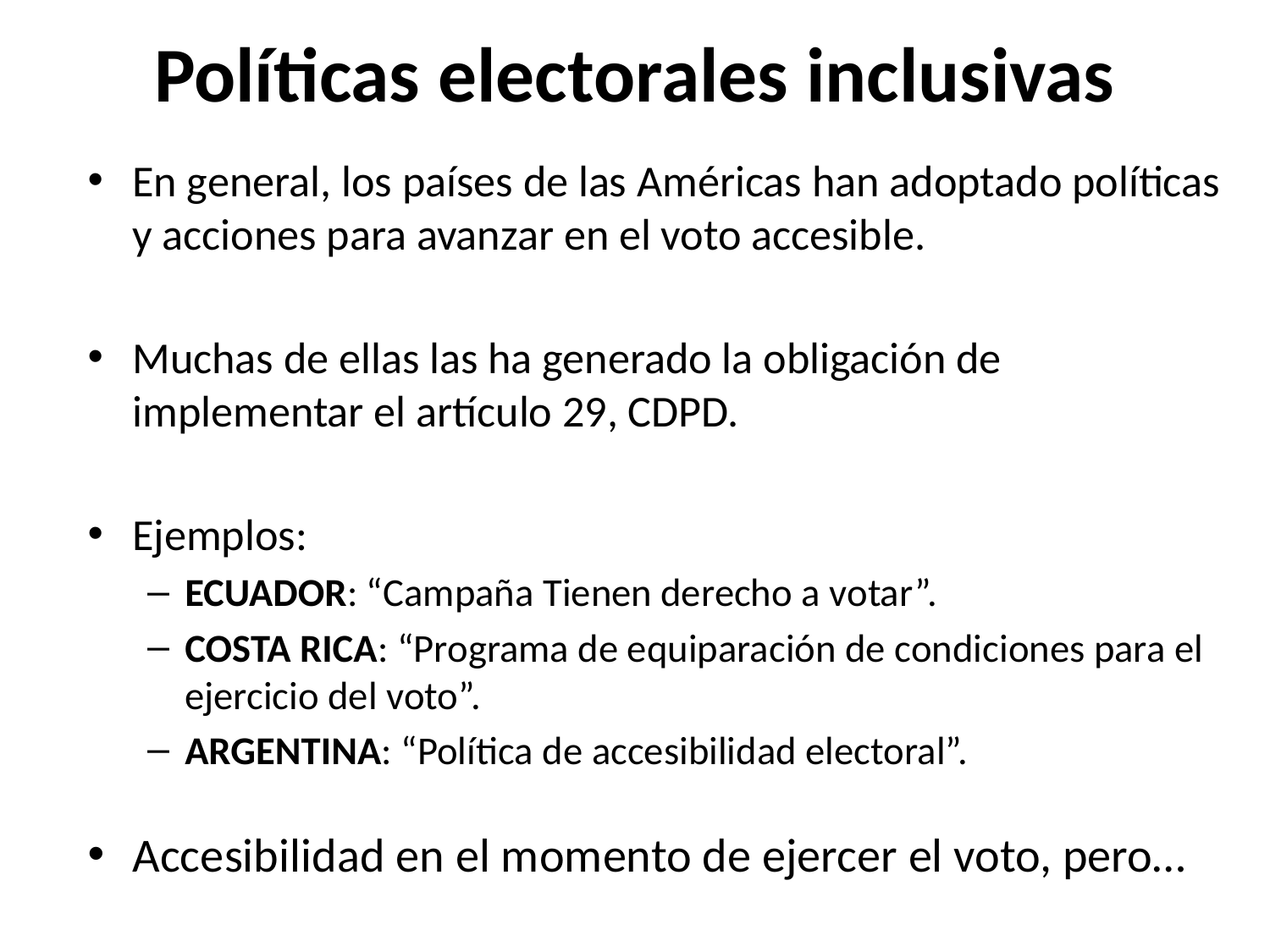

# Políticas electorales inclusivas
En general, los países de las Américas han adoptado políticas y acciones para avanzar en el voto accesible.

Muchas de ellas las ha generado la obligación de implementar el artículo 29, CDPD.

Ejemplos:
ECUADOR: “Campaña Tienen derecho a votar”.
COSTA RICA: “Programa de equiparación de condiciones para el ejercicio del voto”.
ARGENTINA: “Política de accesibilidad electoral”.

Accesibilidad en el momento de ejercer el voto, pero…